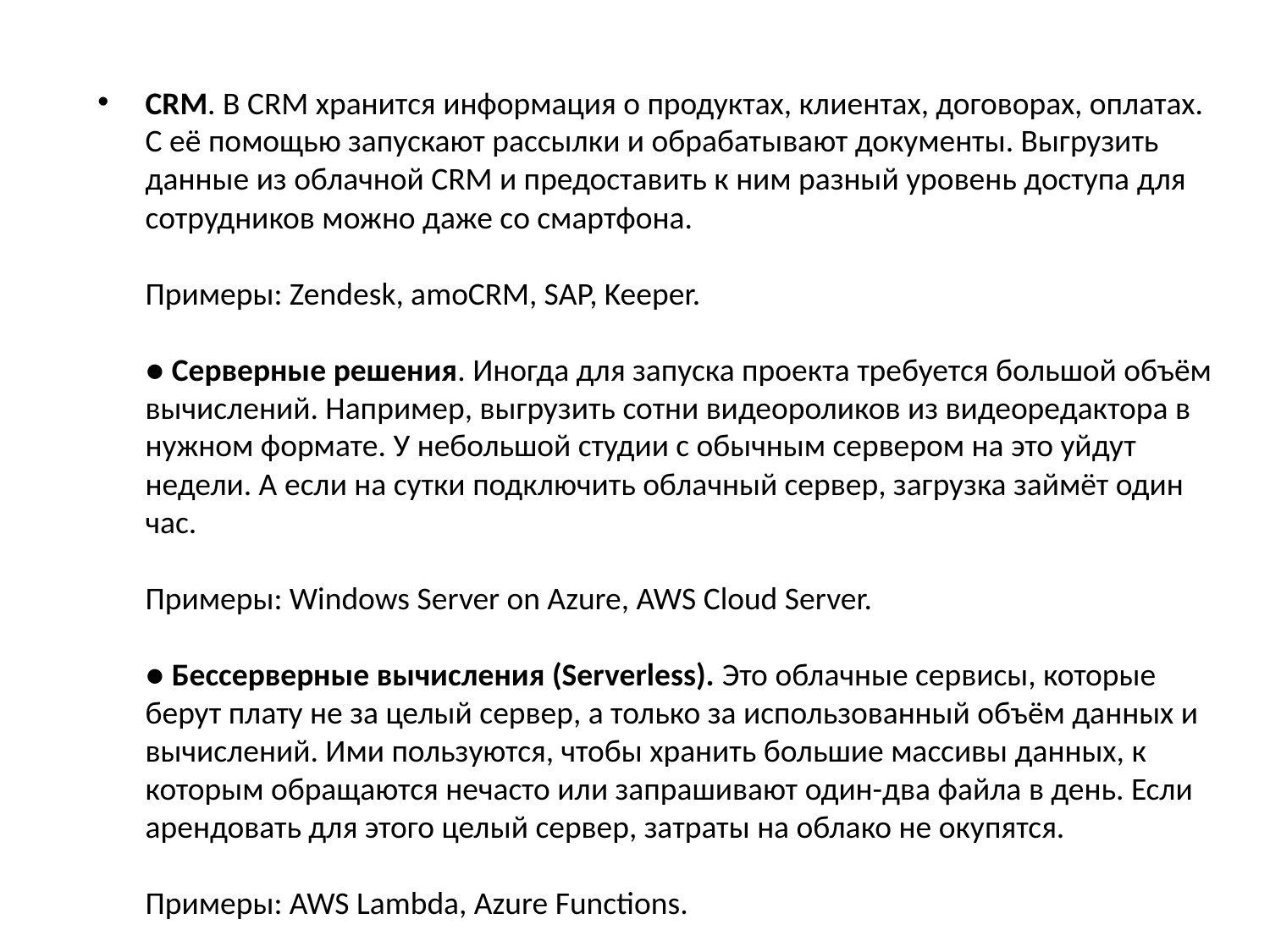

CRM. В CRM хранится информация о продуктах, клиентах, договорах, оплатах. С её помощью запускают рассылки и обрабатывают документы. Выгрузить данные из облачной CRM и предоставить к ним разный уровень доступа для сотрудников можно даже со смартфона.
Примеры: Zendesk, amoCRM, SAP, Keeper.
● Серверные решения. Иногда для запуска проекта требуется большой объём вычислений. Например, выгрузить сотни видеороликов из видеоредактора в нужном формате. У небольшой студии с обычным сервером на это уйдут недели. А если на сутки подключить облачный сервер, загрузка займёт один час.
Примеры: Windows Server on Azure, AWS Cloud Server.
● Бессерверные вычисления (Serverless). Это облачные сервисы, которые берут плату не за целый сервер, а только за использованный объём данных и вычислений. Ими пользуются, чтобы хранить большие массивы данных, к которым обращаются нечасто или запрашивают один-два файла в день. Если арендовать для этого целый сервер, затраты на облако не окупятся.
Примеры: AWS Lambda, Azure Functions.